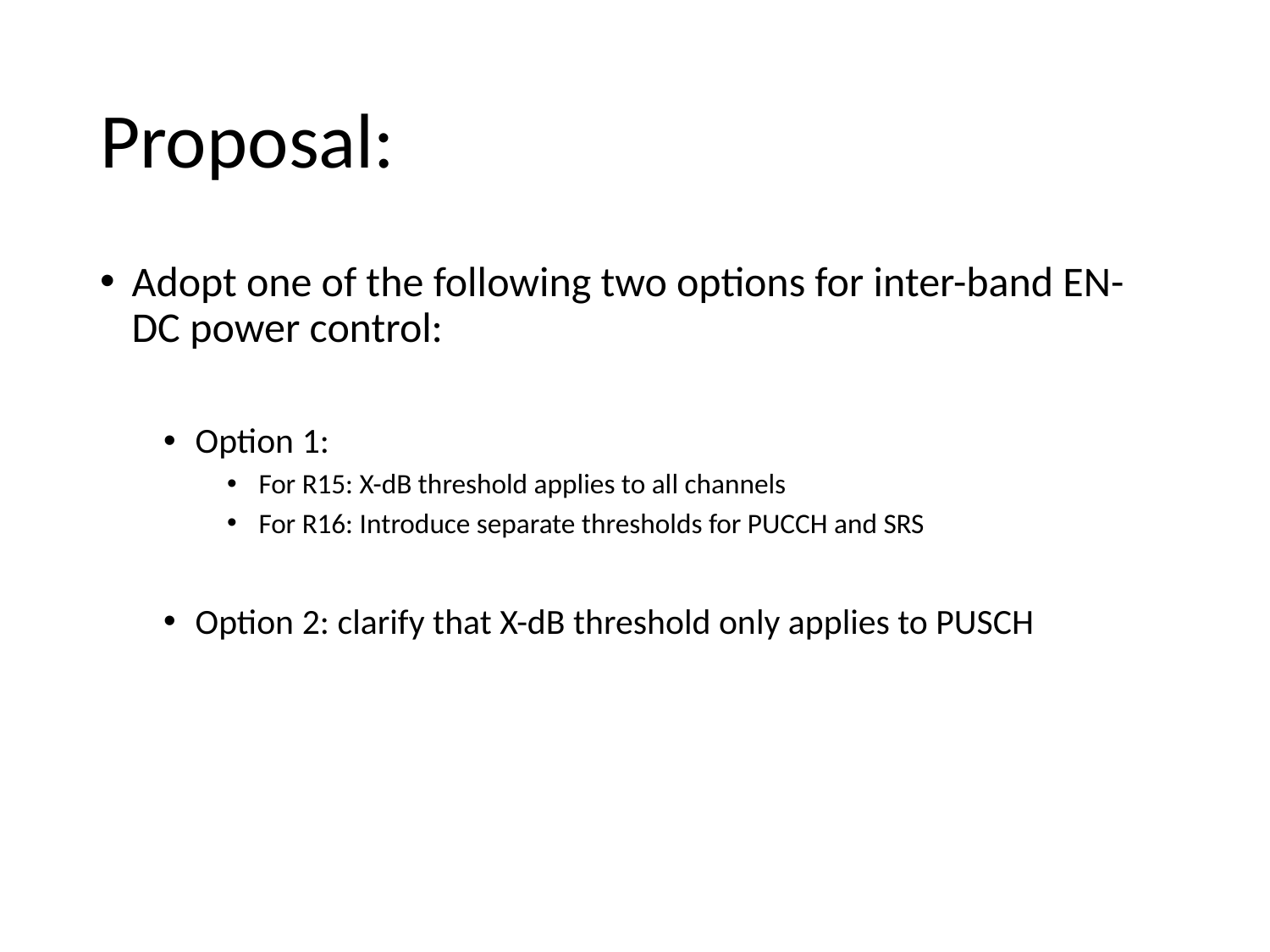

# Proposal:
Adopt one of the following two options for inter-band EN-DC power control:

Option 1:
For R15: X-dB threshold applies to all channels
For R16: Introduce separate thresholds for PUCCH and SRS

Option 2: clarify that X-dB threshold only applies to PUSCH